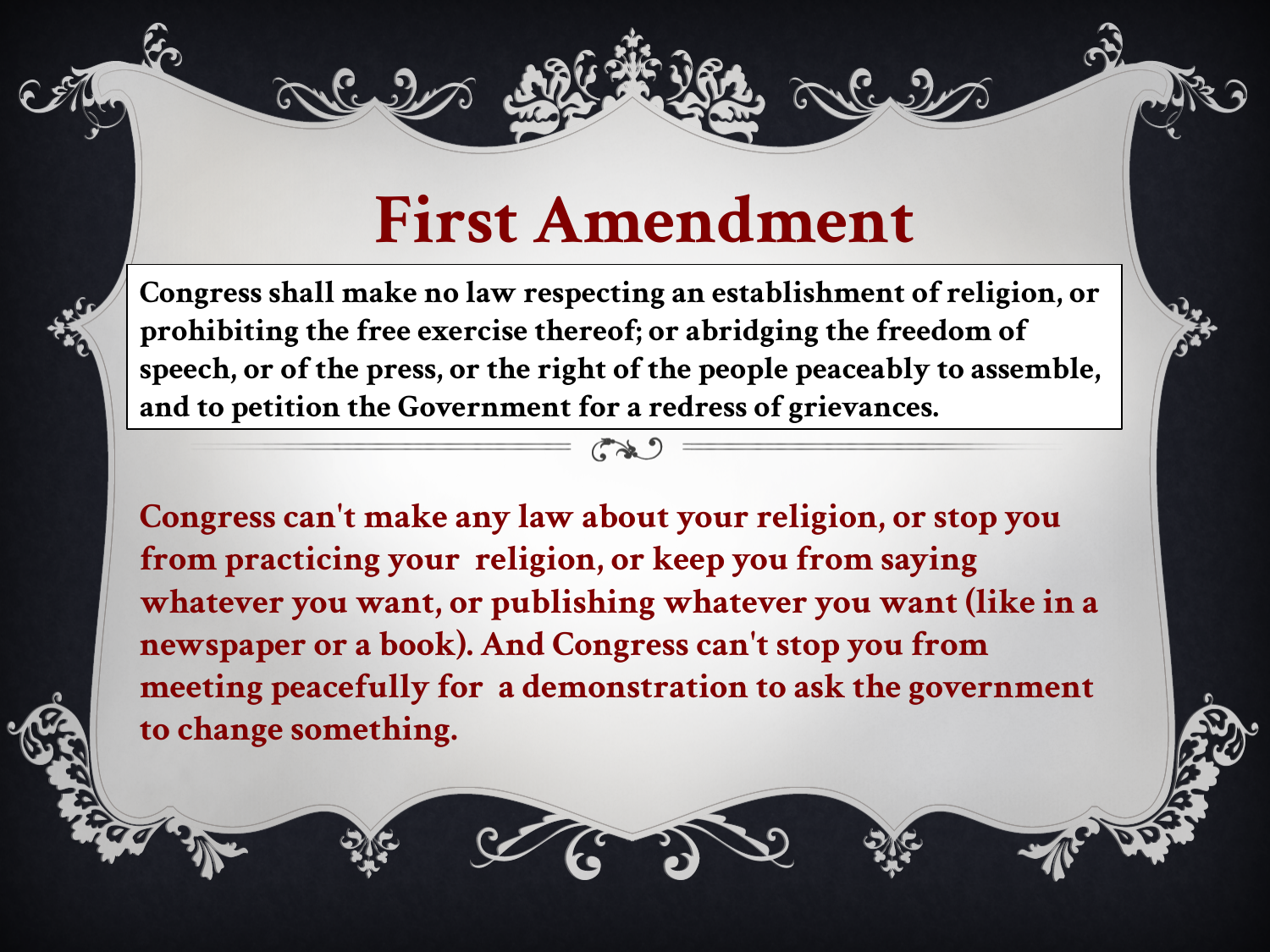

First Amendment
Congress shall make no law respecting an establishment of religion, or prohibiting the free exercise thereof; or abridging the freedom of speech, or of the press, or the right of the people peaceably to assemble, and to petition the Government for a redress of grievances.
Congress can't make any law about your religion, or stop you from practicing your  religion, or keep you from saying whatever you want, or publishing whatever you want (like in a newspaper or a book). And Congress can't stop you from meeting peacefully for  a demonstration to ask the government to change something.